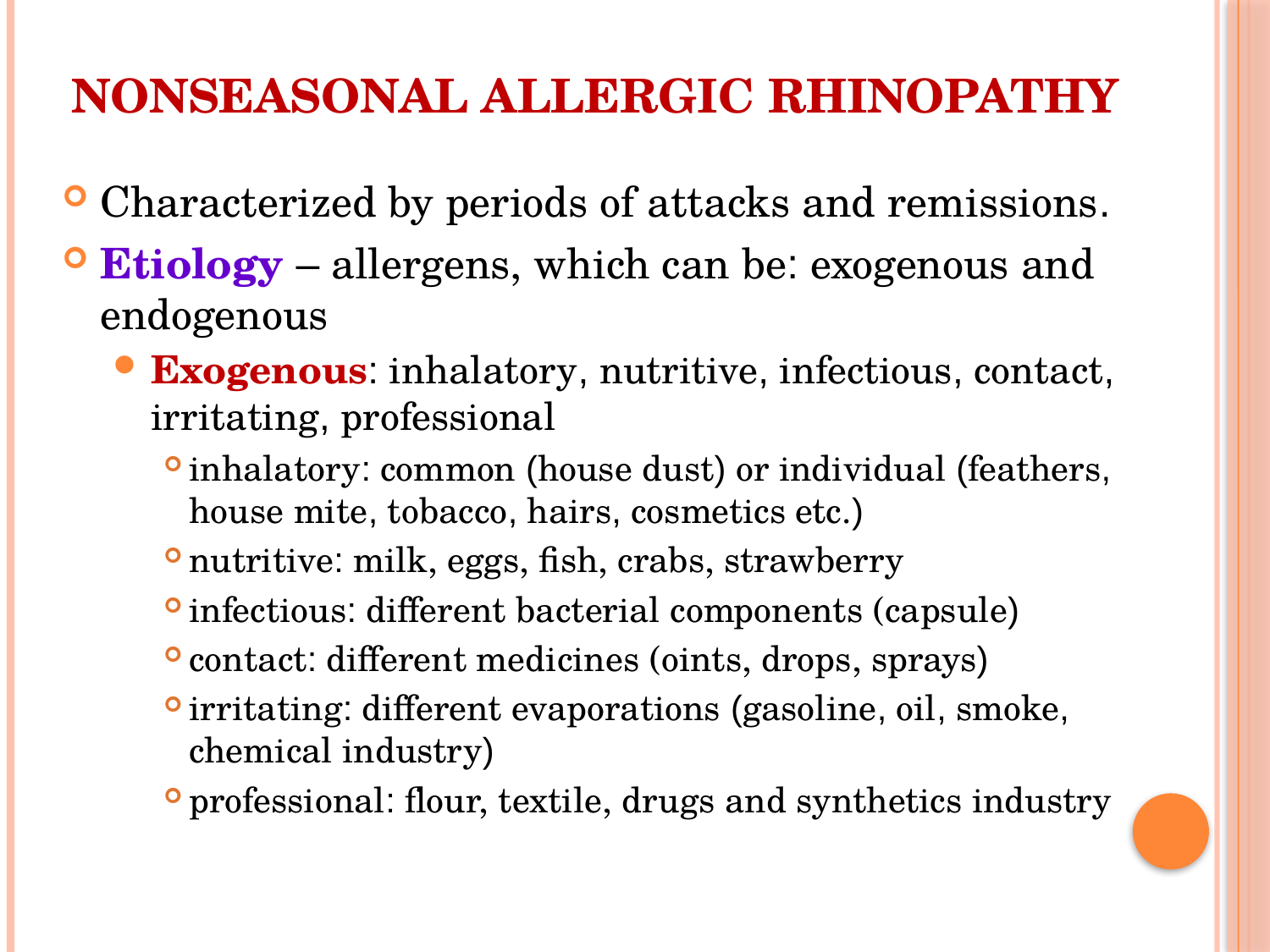

# Nonseasonal allergic rhinopathy
Characterized by periods of attacks and remissions.
Etiology – allergens, which can be: exogenous and endogenous
Exogenous: inhalatory, nutritive, infectious, contact, irritating, professional
inhalatory: common (house dust) or individual (feathers, house mite, tobacco, hairs, cosmetics etc.)
nutritive: milk, eggs, fish, crabs, strawberry
infectious: different bacterial components (capsule)
contact: different medicines (oints, drops, sprays)
irritating: different evaporations (gasoline, oil, smoke, chemical industry)
professional: flour, textile, drugs and synthetics industry